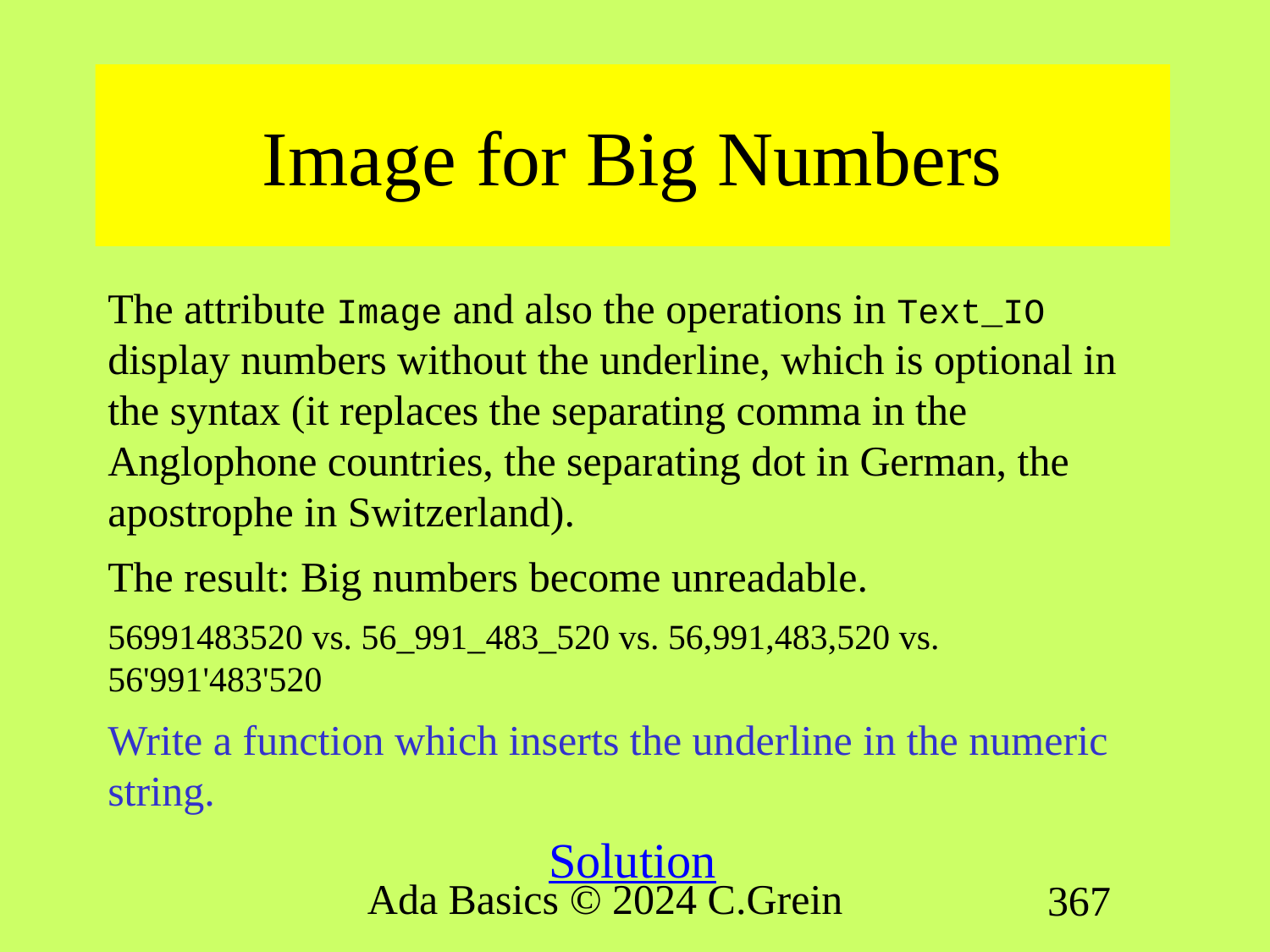

# Image for Big Numbers
The attribute Image and also the operations in Text_IO display numbers without the underline, which is optional in the syntax (it replaces the separating comma in the Anglophone countries, the separating dot in German, the apostrophe in Switzerland).
The result: Big numbers become unreadable.
56991483520 vs. 56_991_483_520 vs. 56,991,483,520 vs. 56'991'483'520
Write a function which inserts the underline in the numeric string.
Solution
Ada Basics © 2024 C.Grein
367